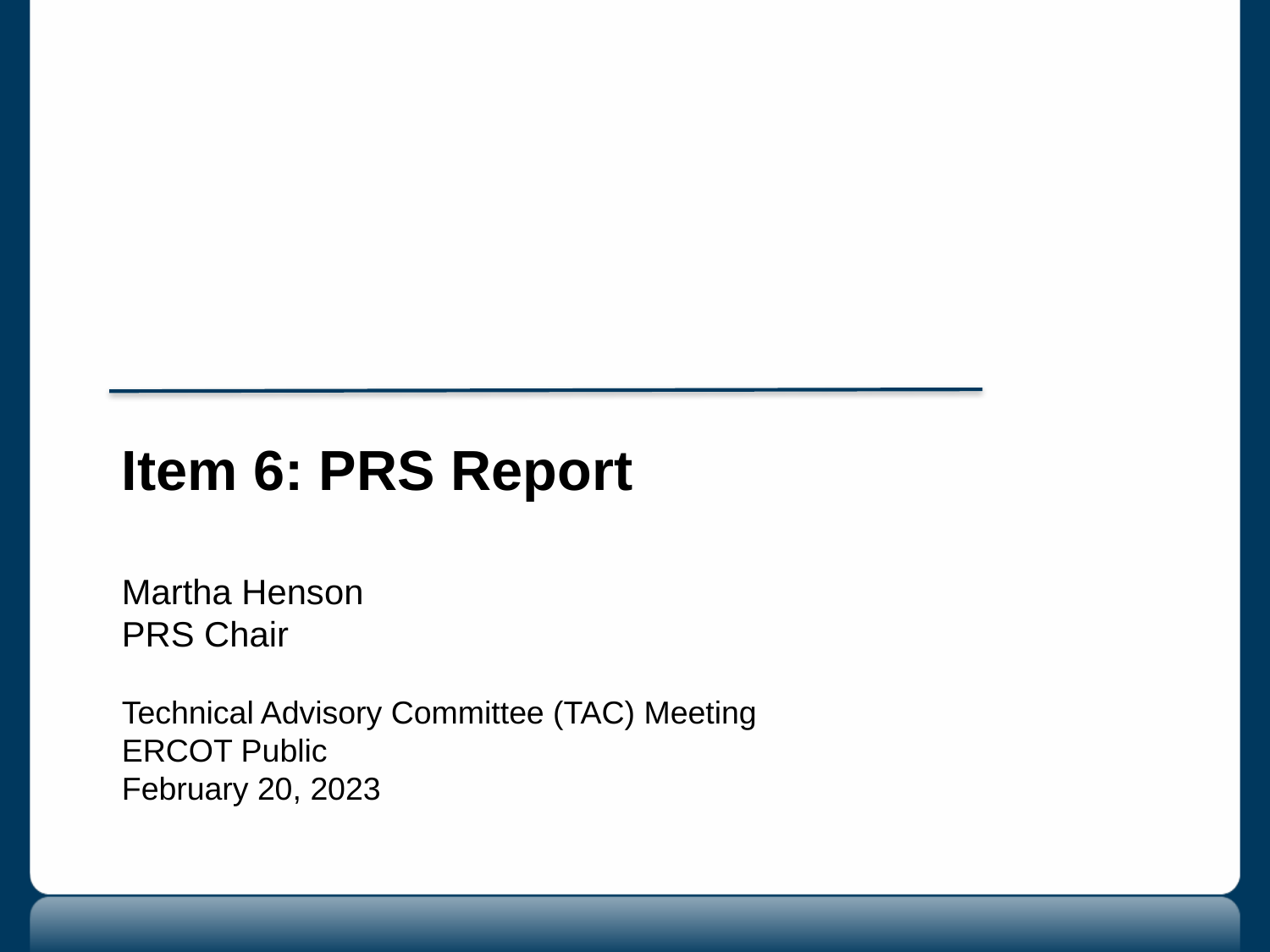

Item 6: PRS Report

Martha Henson
PRS Chair

Technical Advisory Committee (TAC) Meeting
ERCOT Public
February 20, 2023